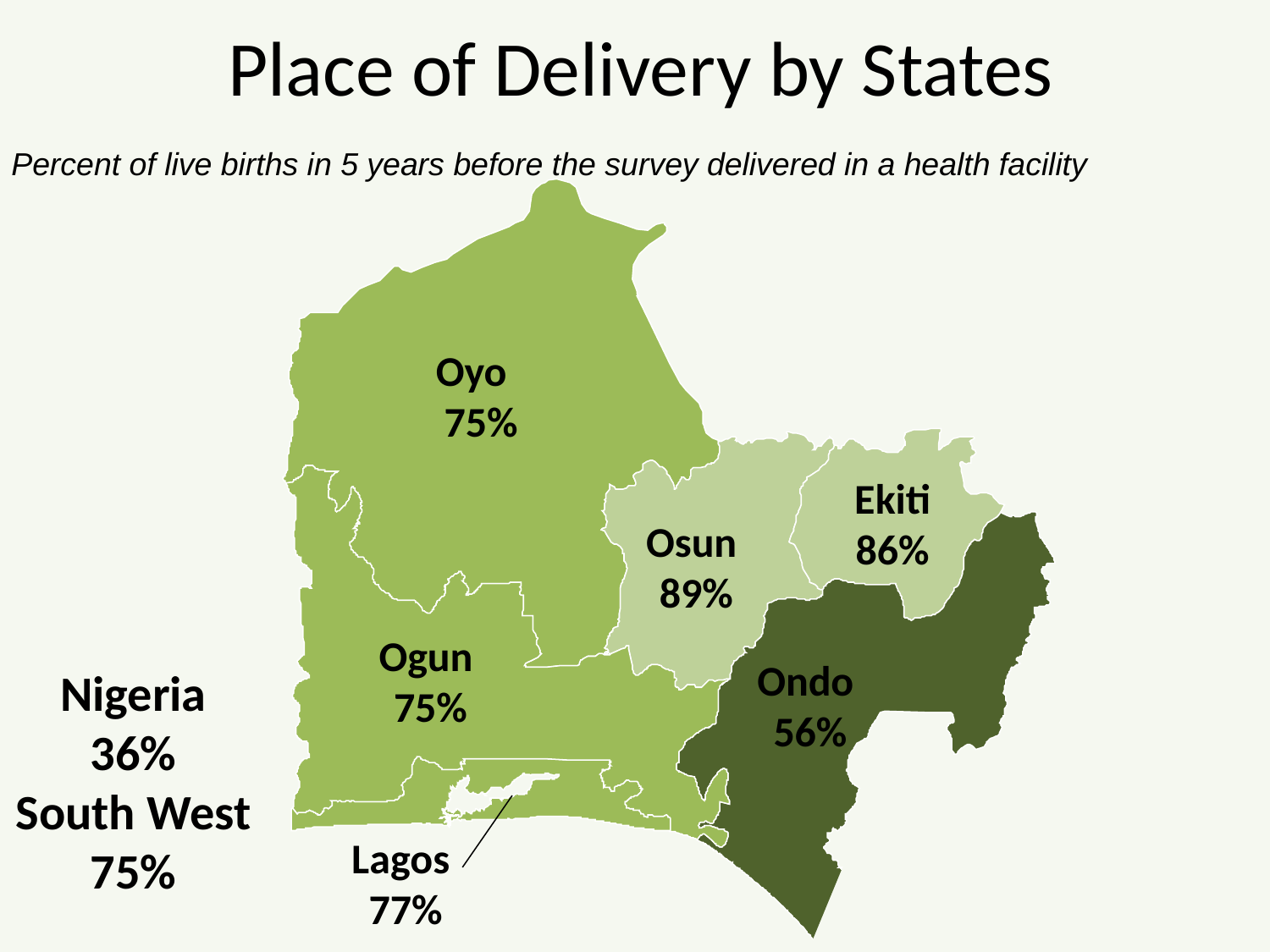

# Place of Delivery by States
Percent of live births in 5 years before the survey delivered in a health facility

Oyo
75%
Ekiti 86%
Osun
89%
Ogun
75%
Ondo
56%
Nigeria
36%
South West
75%
Lagos
77%